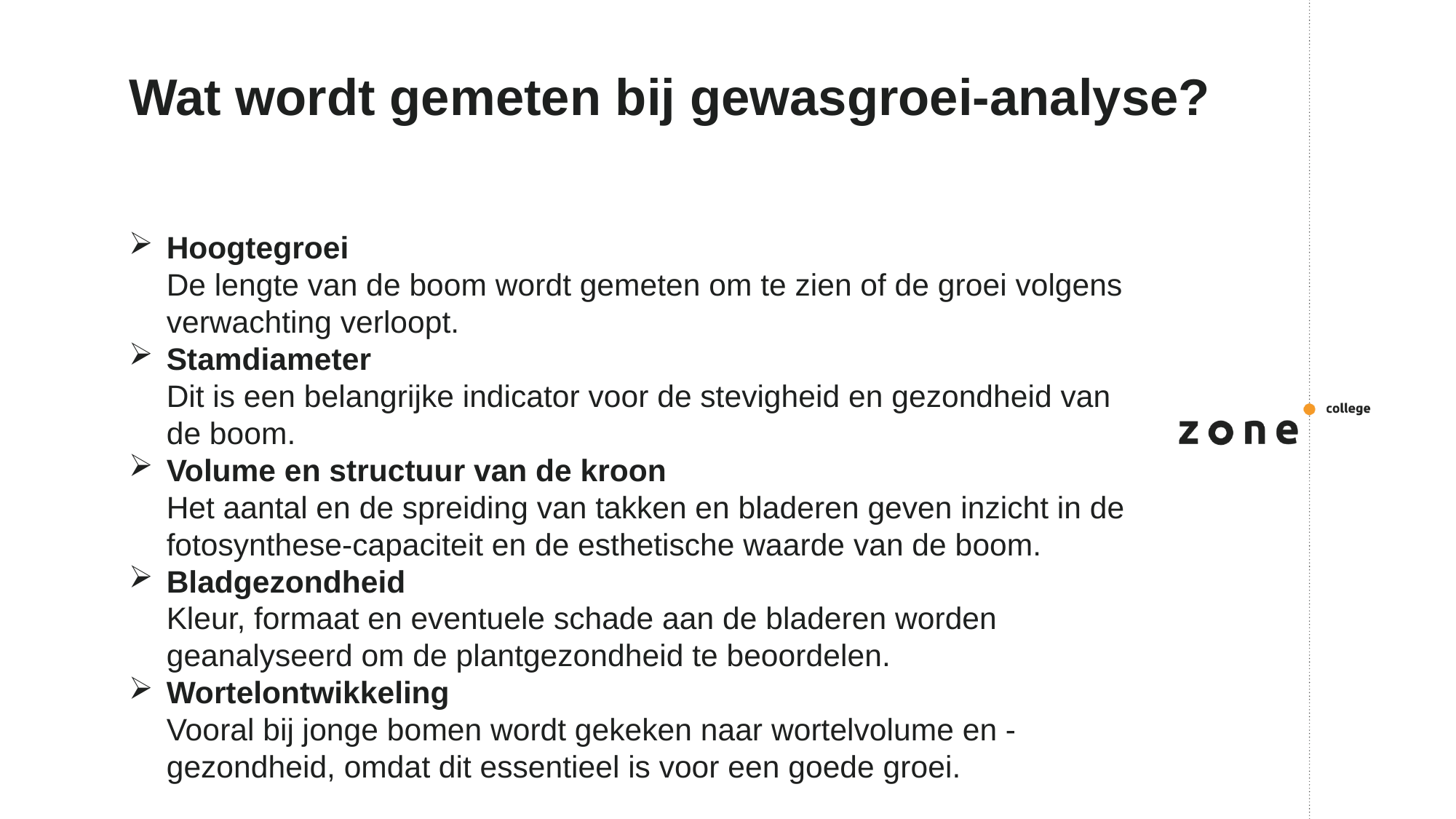

# Wat wordt gemeten bij gewasgroei-analyse?
Hoogtegroei
De lengte van de boom wordt gemeten om te zien of de groei volgens verwachting verloopt.
Stamdiameter
Dit is een belangrijke indicator voor de stevigheid en gezondheid van de boom.
Volume en structuur van de kroon
Het aantal en de spreiding van takken en bladeren geven inzicht in de fotosynthese-capaciteit en de esthetische waarde van de boom.
Bladgezondheid
Kleur, formaat en eventuele schade aan de bladeren worden geanalyseerd om de plantgezondheid te beoordelen.
Wortelontwikkeling
Vooral bij jonge bomen wordt gekeken naar wortelvolume en -gezondheid, omdat dit essentieel is voor een goede groei.